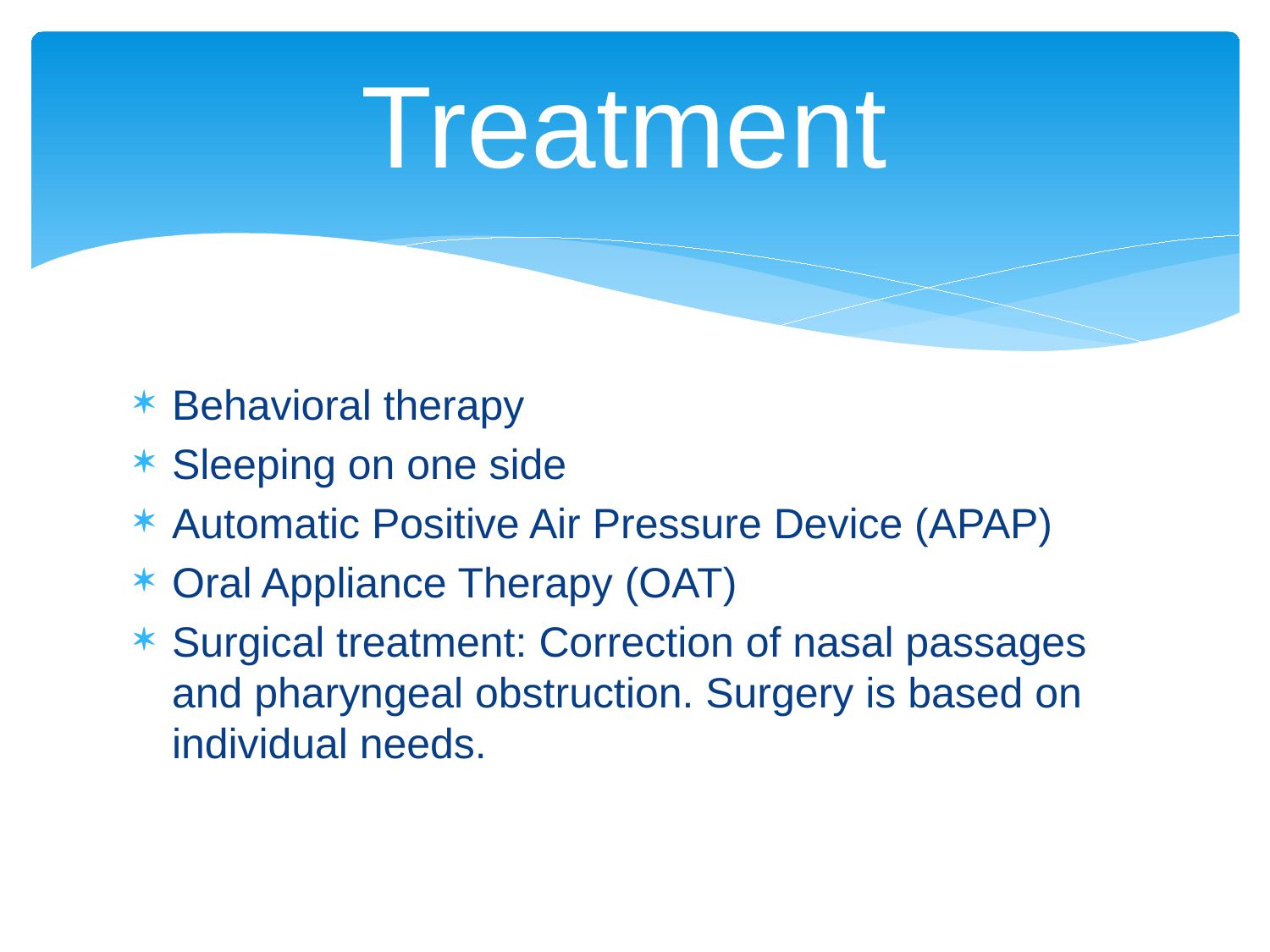

# Treatment
Behavioral therapy
Sleeping on one side
Automatic Positive Air Pressure Device (APAP)
Oral Appliance Therapy (OAT)
Surgical treatment: Correction of nasal passages and pharyngeal obstruction. Surgery is based on individual needs.